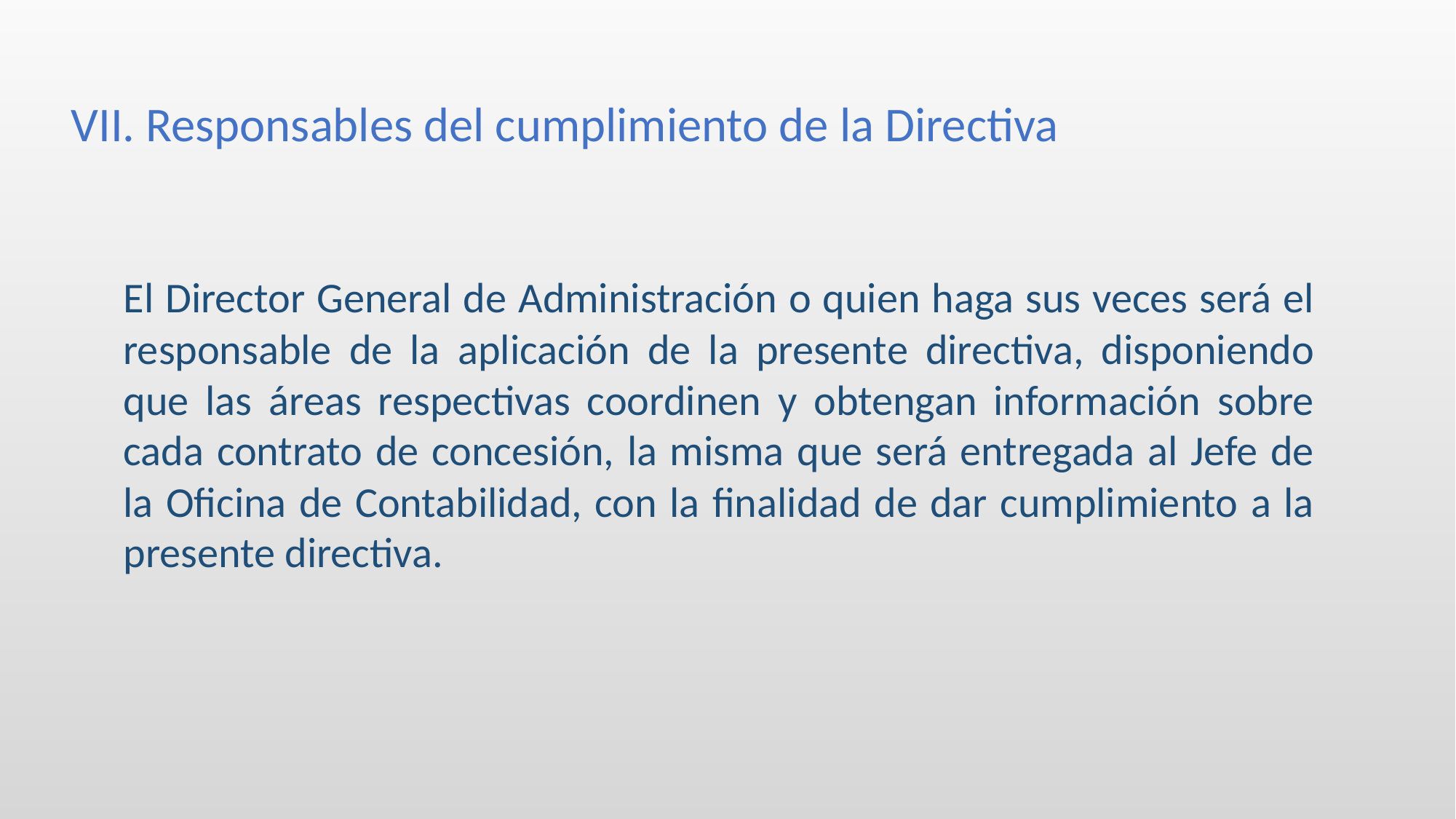

VII. Responsables del cumplimiento de la Directiva
El Director General de Administración o quien haga sus veces será el responsable de la aplicación de la presente directiva, disponiendo que las áreas respectivas coordinen y obtengan información sobre cada contrato de concesión, la misma que será entregada al Jefe de la Oficina de Contabilidad, con la finalidad de dar cumplimiento a la presente directiva.